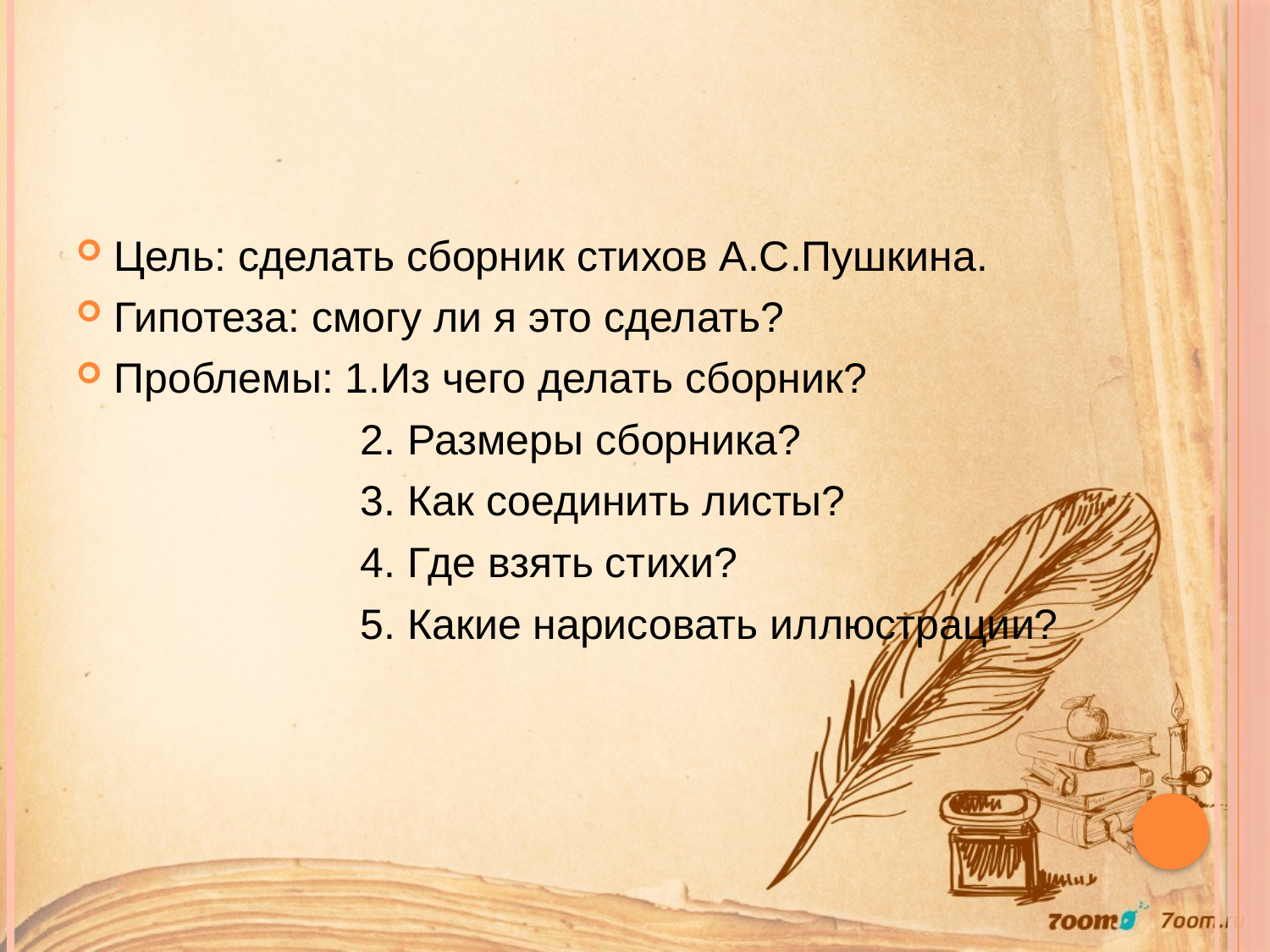

#
Цель: сделать сборник стихов А.С.Пушкина.
Гипотеза: смогу ли я это сделать?
Проблемы: 1.Из чего делать сборник?
                        2. Размеры сборника?
                        3. Как соединить листы?
                        4. Где взять стихи?
                        5. Какие нарисовать иллюстрации?